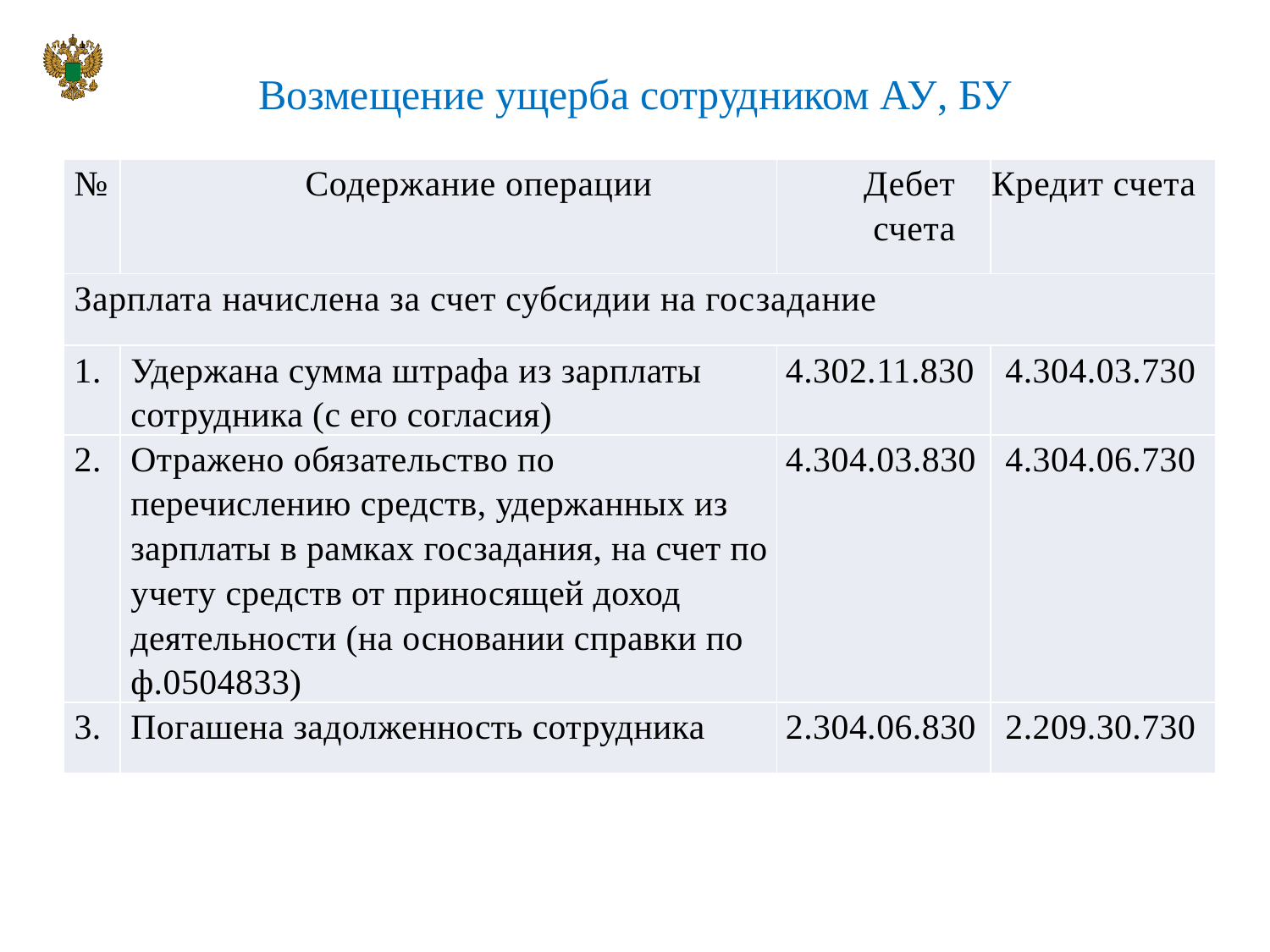

# Возмещение ущерба сотрудником АУ, БУ
| № | Содержание операции | Дебет счета | Кредит счета |
| --- | --- | --- | --- |
| Зарплата начислена за счет субсидии на госзадание |  |  |  |
| 1. | Удержана сумма штрафа из зарплаты сотрудника (с его согласия) | 4.302.11.830 | 4.304.03.730 |
| 2. | Отражено обязательство по перечислению средств, удержанных из зарплаты в рамках госзадания, на счет по учету средств от приносящей доход деятельности (на основании справки по ф.0504833) | 4.304.03.830 | 4.304.06.730 |
| 3. | Погашена задолженность сотрудника | 2.304.06.830 | 2.209.30.730 |
24